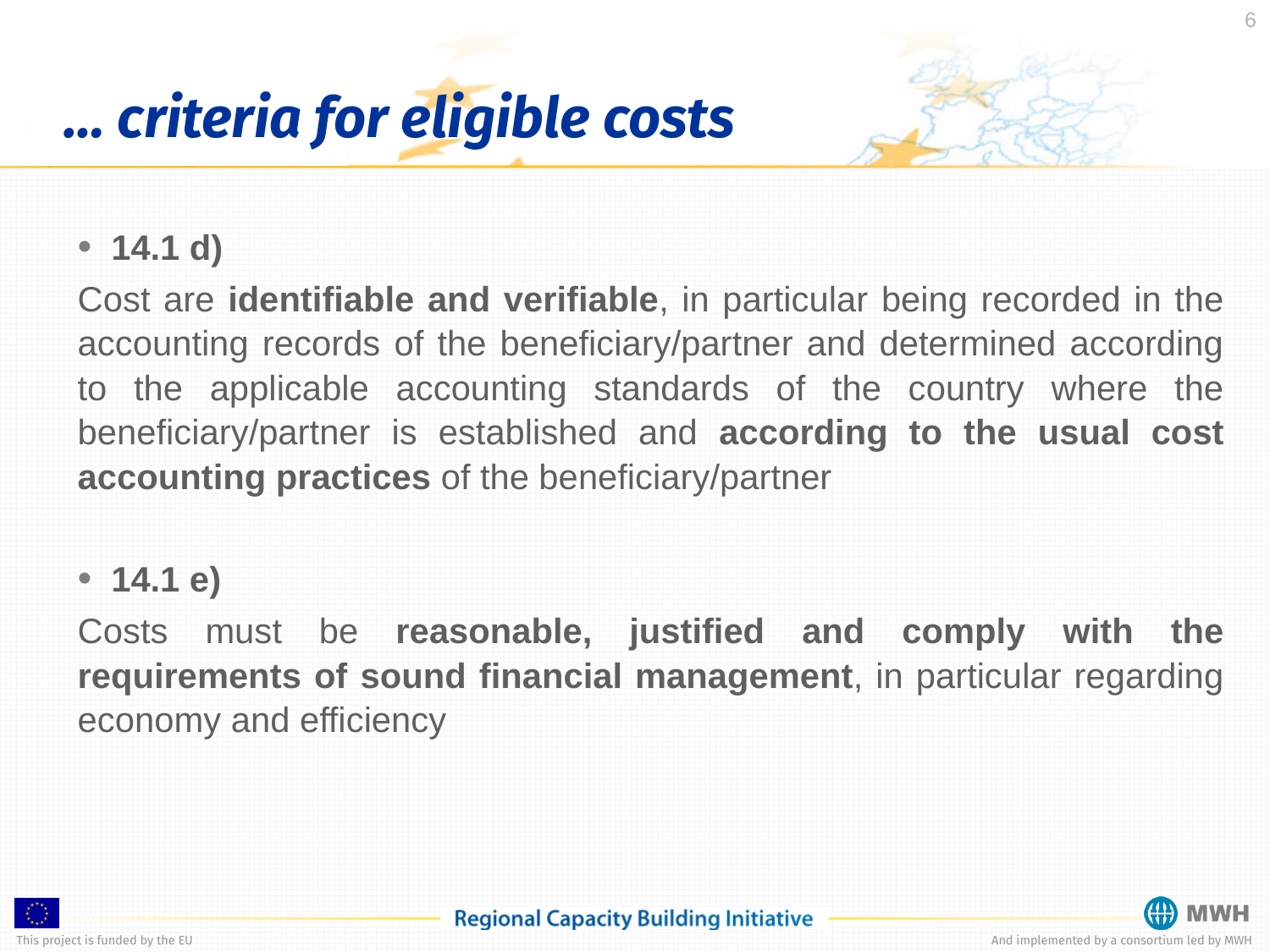

6
… criteria for eligible costs
  14.1 d)
Cost are identifiable and verifiable, in particular being recorded in the accounting records of the beneficiary/partner and determined according to the applicable accounting standards of the country where the beneficiary/partner is established and according to the usual cost accounting practices of the beneficiary/partner

  14.1 e)
Costs must be reasonable, justified and comply with the requirements of sound financial management, in particular regarding economy and efficiency